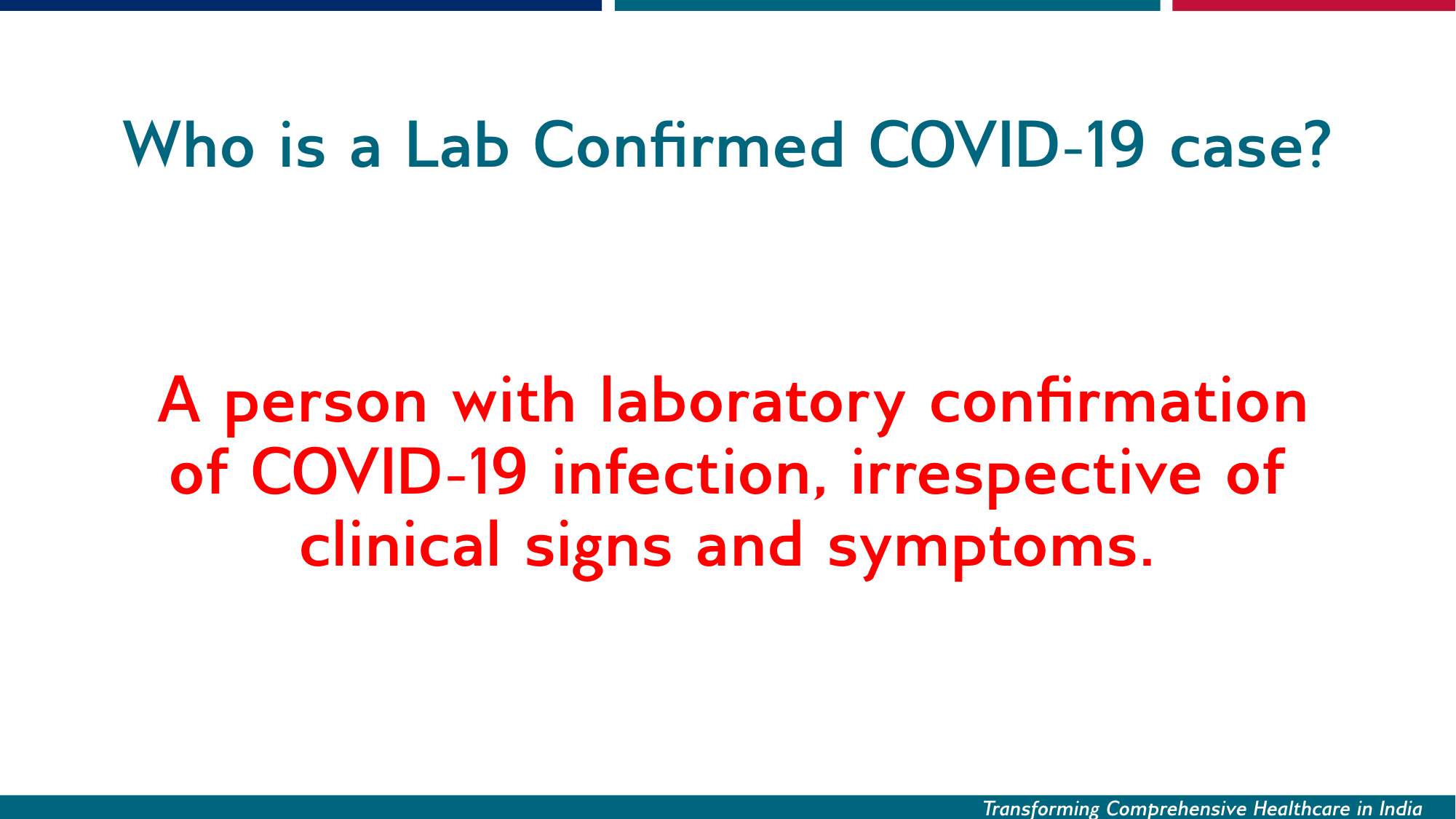

# Who is a Lab Confirmed COVID-19 case?

 A person with laboratory confirmation of COVID-19 infection, irrespective of clinical signs and symptoms.